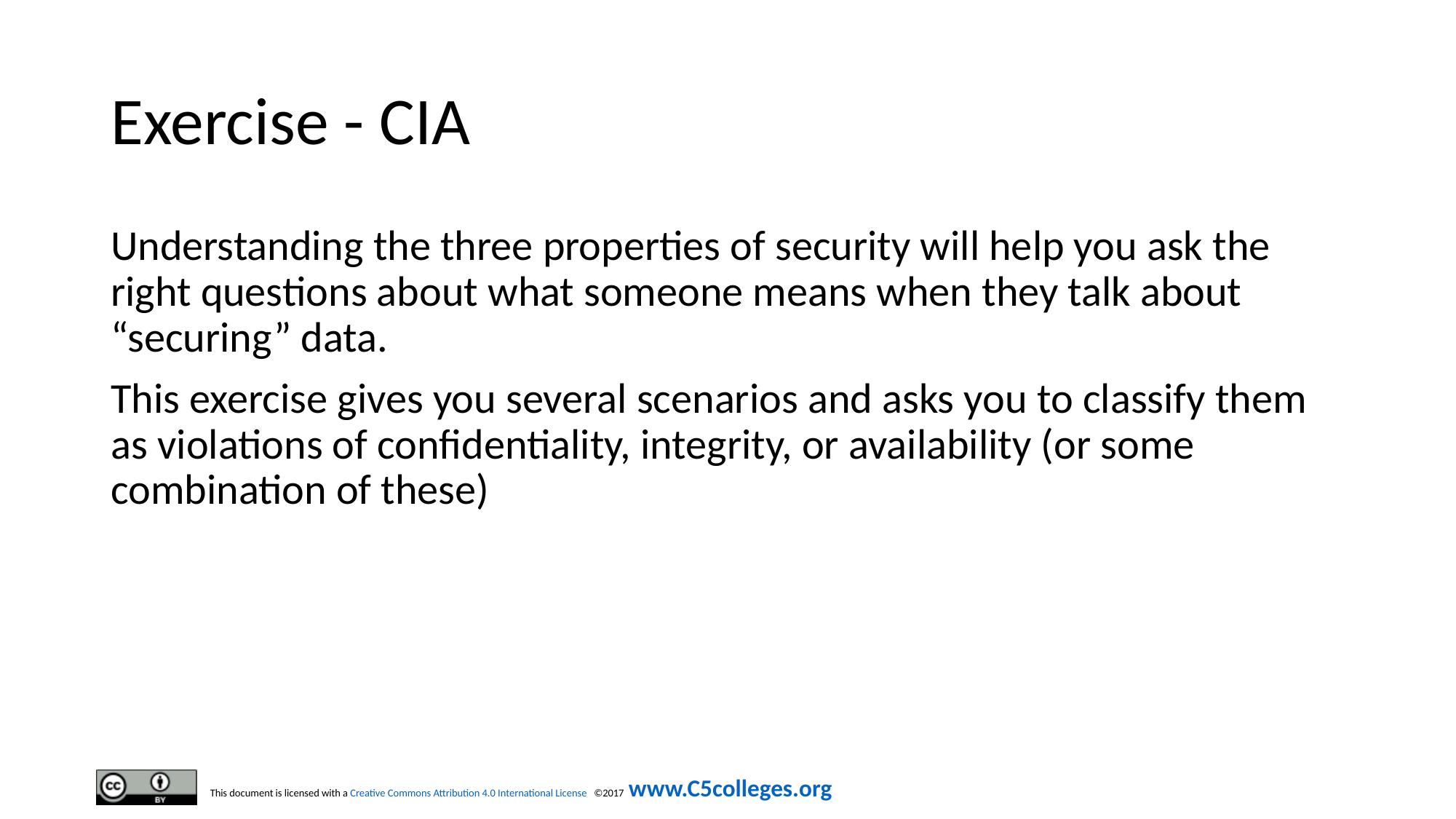

# Exercise - CIA
Understanding the three properties of security will help you ask the right questions about what someone means when they talk about “securing” data.
This exercise gives you several scenarios and asks you to classify them as violations of confidentiality, integrity, or availability (or some combination of these)